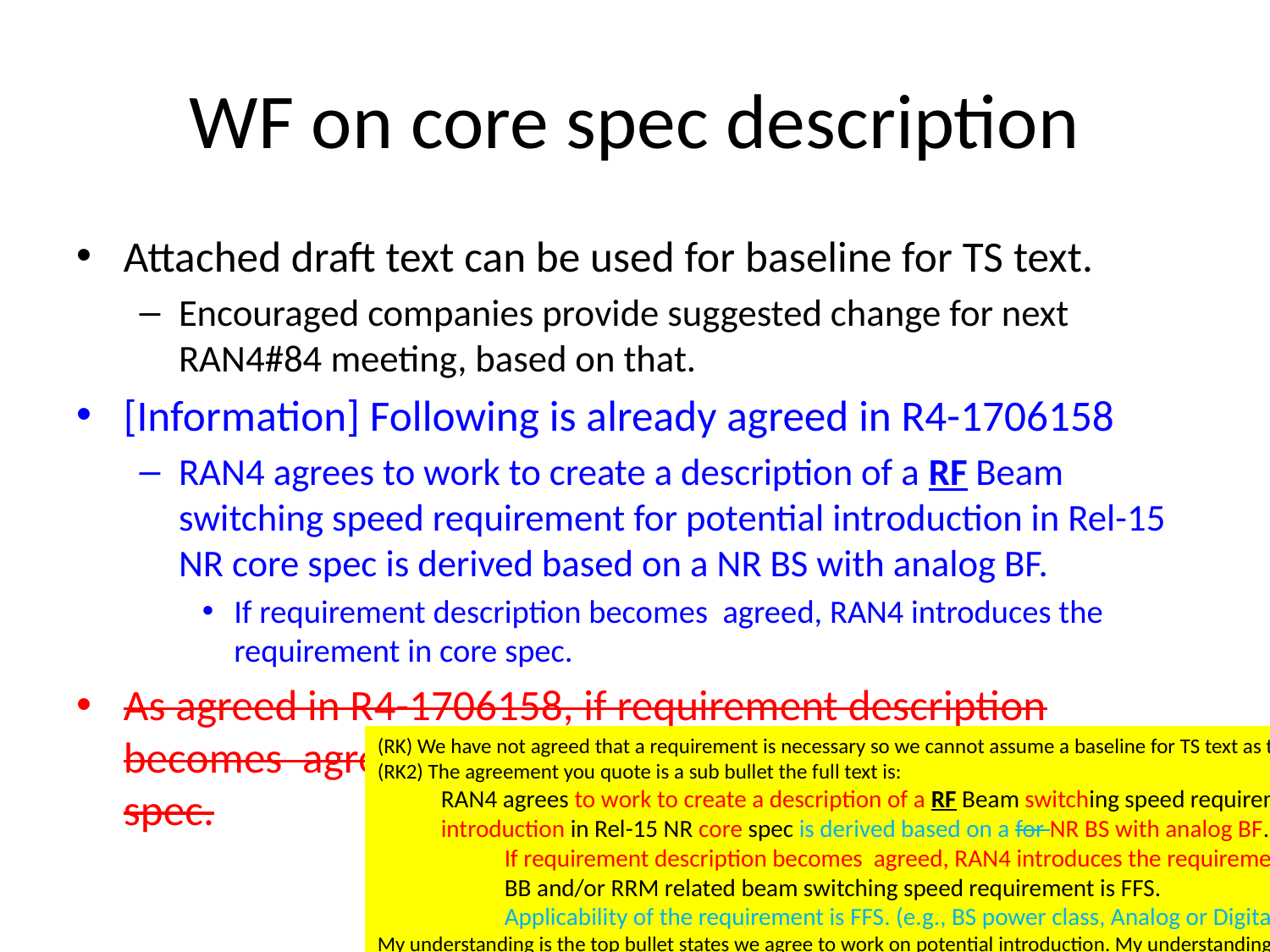

# WF on core spec description
Attached draft text can be used for baseline for TS text.
Encouraged companies provide suggested change for next RAN4#84 meeting, based on that.
[Information] Following is already agreed in R4-1706158
RAN4 agrees to work to create a description of a RF Beam switching speed requirement for potential introduction in Rel-15 NR core spec is derived based on a NR BS with analog BF.
If requirement description becomes  agreed, RAN4 introduces the requirement in core spec.
As agreed in R4-1706158, if requirement description becomes  agreed, RAN4 introduces the requirement in core spec.
(RK) We have not agreed that a requirement is necessary so we cannot assume a baseline for TS text as there may not be any TS text.
(RK2) The agreement you quote is a sub bullet the full text is:
RAN4 agrees to work to create a description of a RF Beam switching speed requirement for potential introduction in Rel-15 NR core spec is derived based on a for NR BS with analog BF.
If requirement description becomes  agreed, RAN4 introduces the requirement in core spec.
BB and/or RRM related beam switching speed requirement is FFS.
Applicability of the requirement is FFS. (e.g., BS power class, Analog or Digital BF etc.)
My understanding is the top bullet states we agree to work on potential introduction. My understanding f this is that we have not agreed to introduce.
I think the bullet is misleading so should not ne repeated.